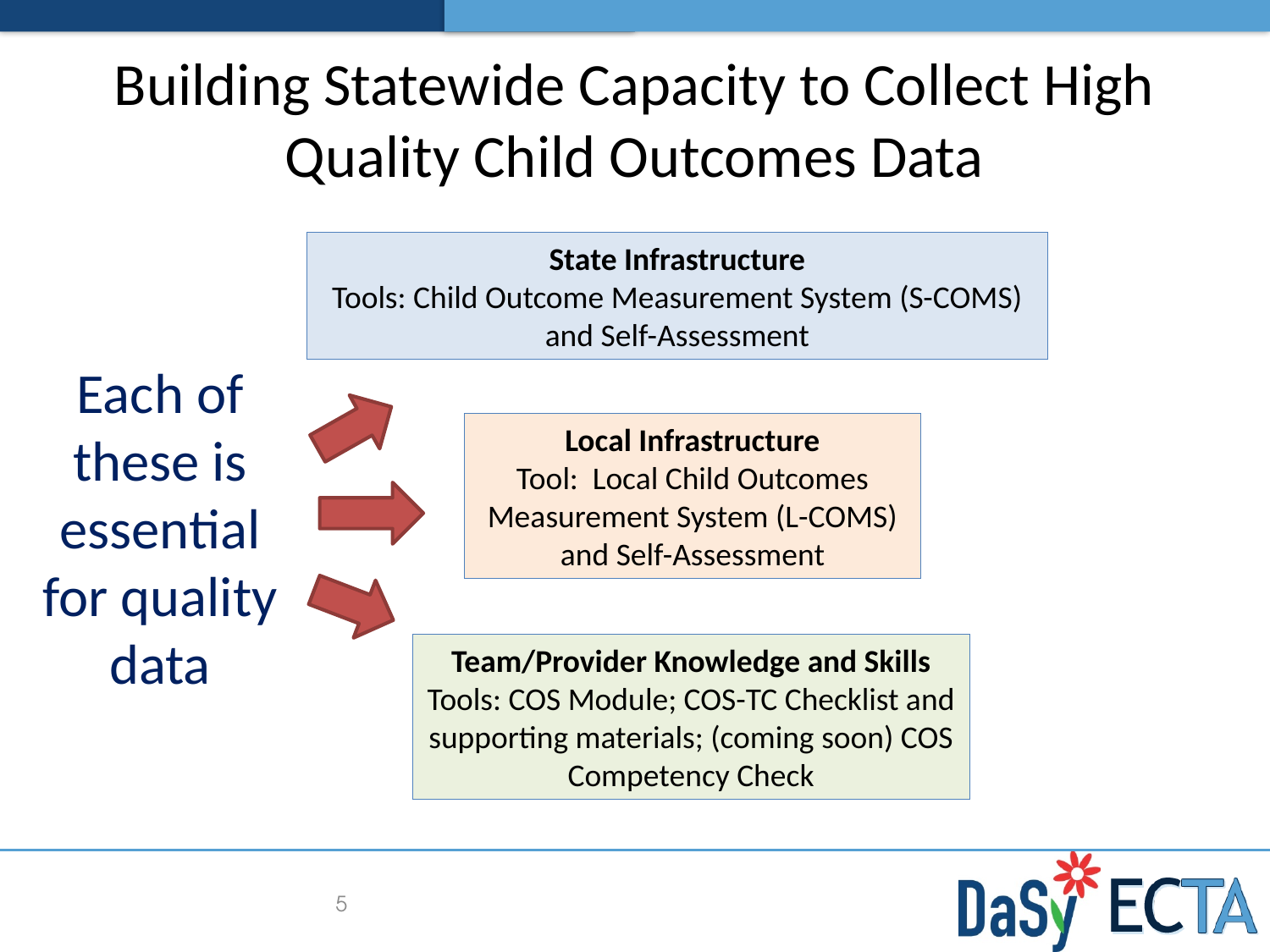

# Building Statewide Capacity to Collect High Quality Child Outcomes Data
State Infrastructure
Tools: Child Outcome Measurement System (S-COMS) and Self-Assessment
Local Infrastructure
Tool:  Local Child Outcomes Measurement System (L-COMS) and Self-Assessment
Team/Provider Knowledge and Skills
Tools: COS Module; COS-TC Checklist and supporting materials; (coming soon) COS Competency Check
Each of these is essential for quality data

5